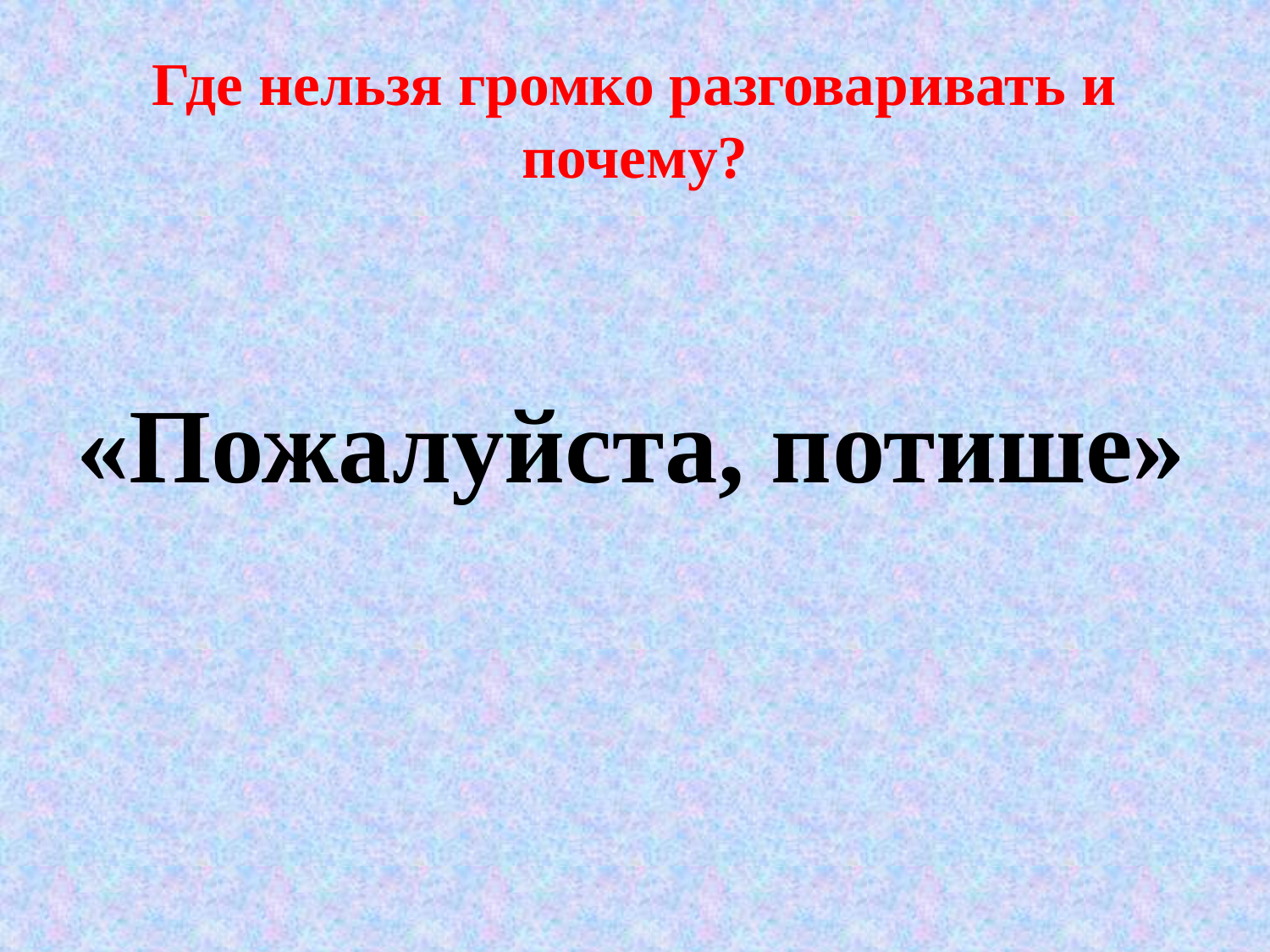

# Где нельзя громко разговаривать и почему?

«Пожалуйста, потише»